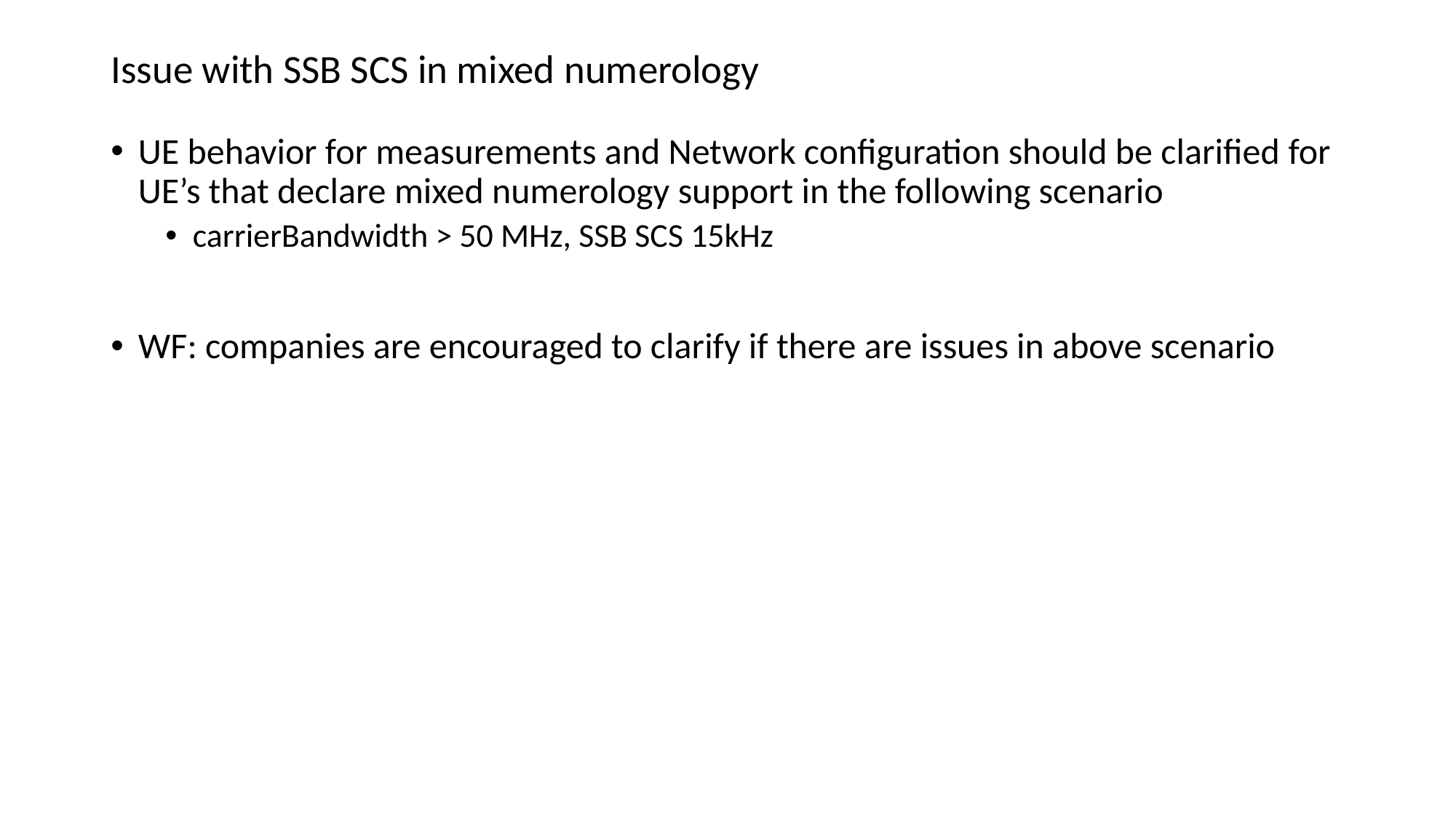

# Issue with SSB SCS in mixed numerology
UE behavior for measurements and Network configuration should be clarified for UE’s that declare mixed numerology support in the following scenario
carrierBandwidth > 50 MHz, SSB SCS 15kHz

WF: companies are encouraged to clarify if there are issues in above scenario